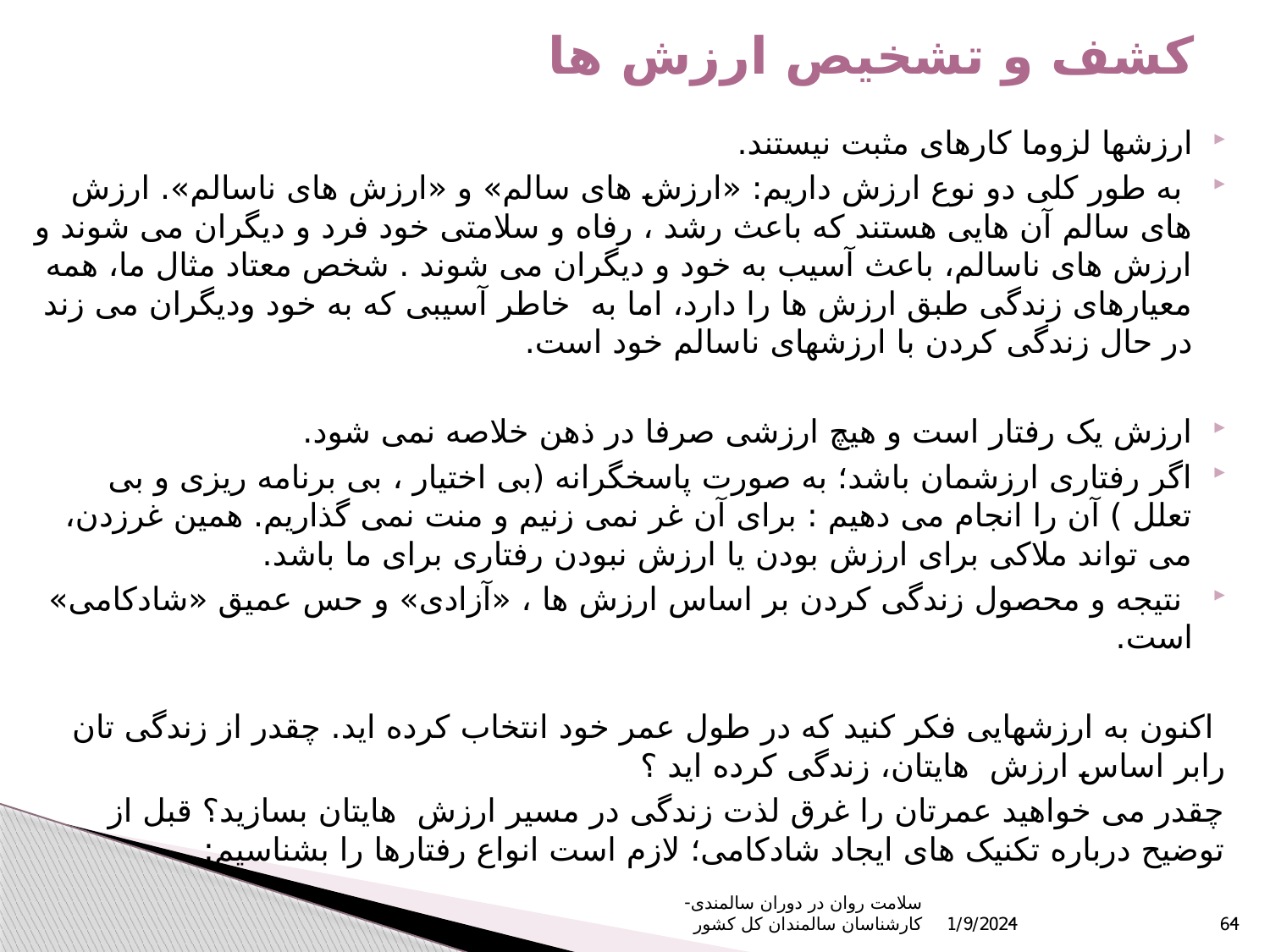

# کشف و تشخیص ارزش ها
ارزشها لزوما کارهای مثبت نیستند.
 به طور کلی دو نوع ارزش داریم: «ارزش های سالم» و «ارزش های ناسالم». ارزش های سالم آن هایی هستند که باعث رشد ، رفاه و سلامتی خود فرد و دیگران می شوند و ارزش های ناسالم، باعث آسیب به خود و دیگران می شوند . شخص معتاد مثال ما، همه معیارهای زندگی طبق ارزش ها را دارد، اما به  خاطر آسیبی که به خود ودیگران می زند در حال زندگی کردن با ارزشهای ناسالم خود است.

ارزش یک رفتار است و هیچ ارزشی صرفا در ذهن خلاصه نمی شود.
اگر رفتاری ارزشمان باشد؛ به صورت پاسخگرانه (بی اختیار ، بی برنامه ریزی و بی تعلل ) آن را انجام می دهیم : برای آن غر نمی زنیم و منت نمی گذاریم. همین غرزدن، می تواند ملاکی برای ارزش بودن یا ارزش نبودن رفتاری برای ما باشد.
 نتیجه و محصول زندگی کردن بر اساس ارزش ها ، «آزادی» و حس عمیق «شادکامی» است.

 اکنون به ارزشهایی فکر کنید که در طول عمر خود انتخاب کرده اید. چقدر از زندگی تان رابر اساس ارزش  هایتان، زندگی کرده اید ؟
چقدر می خواهید عمرتان را غرق لذت زندگی در مسیر ارزش  هایتان بسازید؟ قبل از توضیح درباره تکنیک های ایجاد شادکامی؛ لازم است انواع رفتارها را بشناسیم:

سلامت روان در دوران سالمندی- کارشناسان سالمندان کل کشور
1/9/2024
64